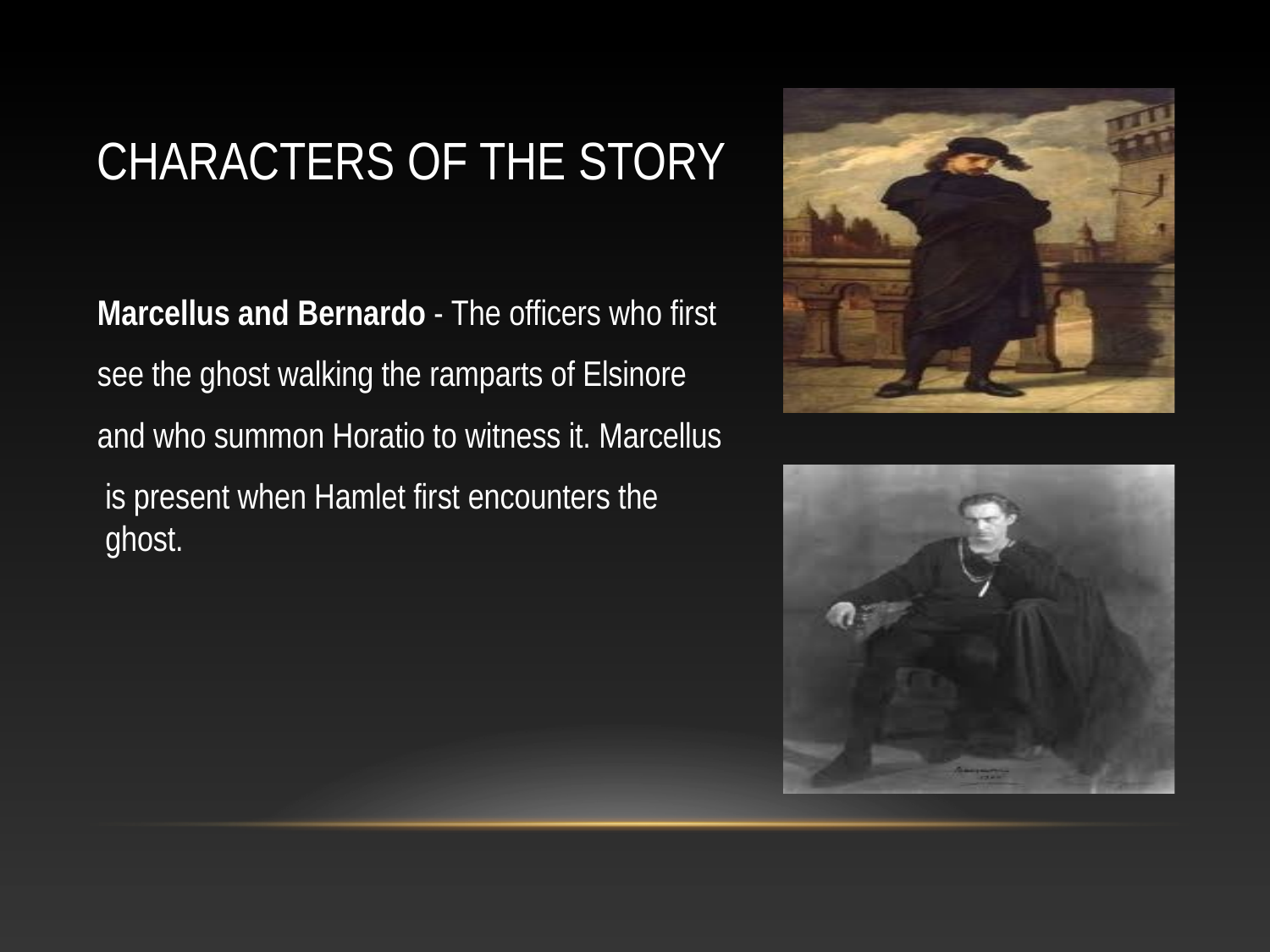

# CHARACTERS OF THE STORY
Marcellus and Bernardo - The officers who first  see the ghost walking the ramparts of Elsinore  and who summon Horatio to witness it. Marcellus
is present when Hamlet first encounters the ghost.